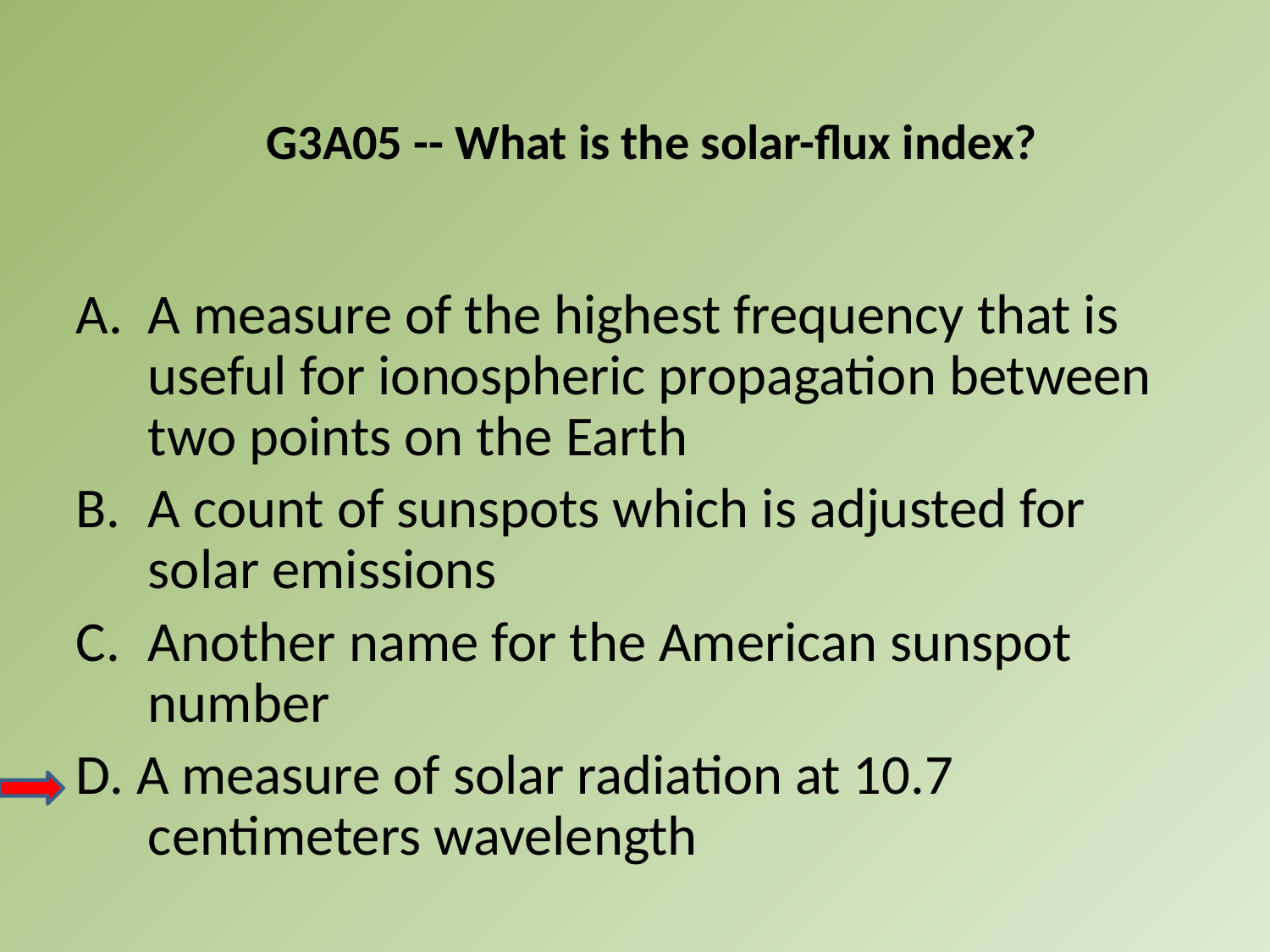

G3A05 -- What is the solar-flux index?
A.	A measure of the highest frequency that is useful for ionospheric propagation between two points on the Earth
B.	A count of sunspots which is adjusted for solar emissions
C.	Another name for the American sunspot number
D. A measure of solar radiation at 10.7 centimeters wavelength